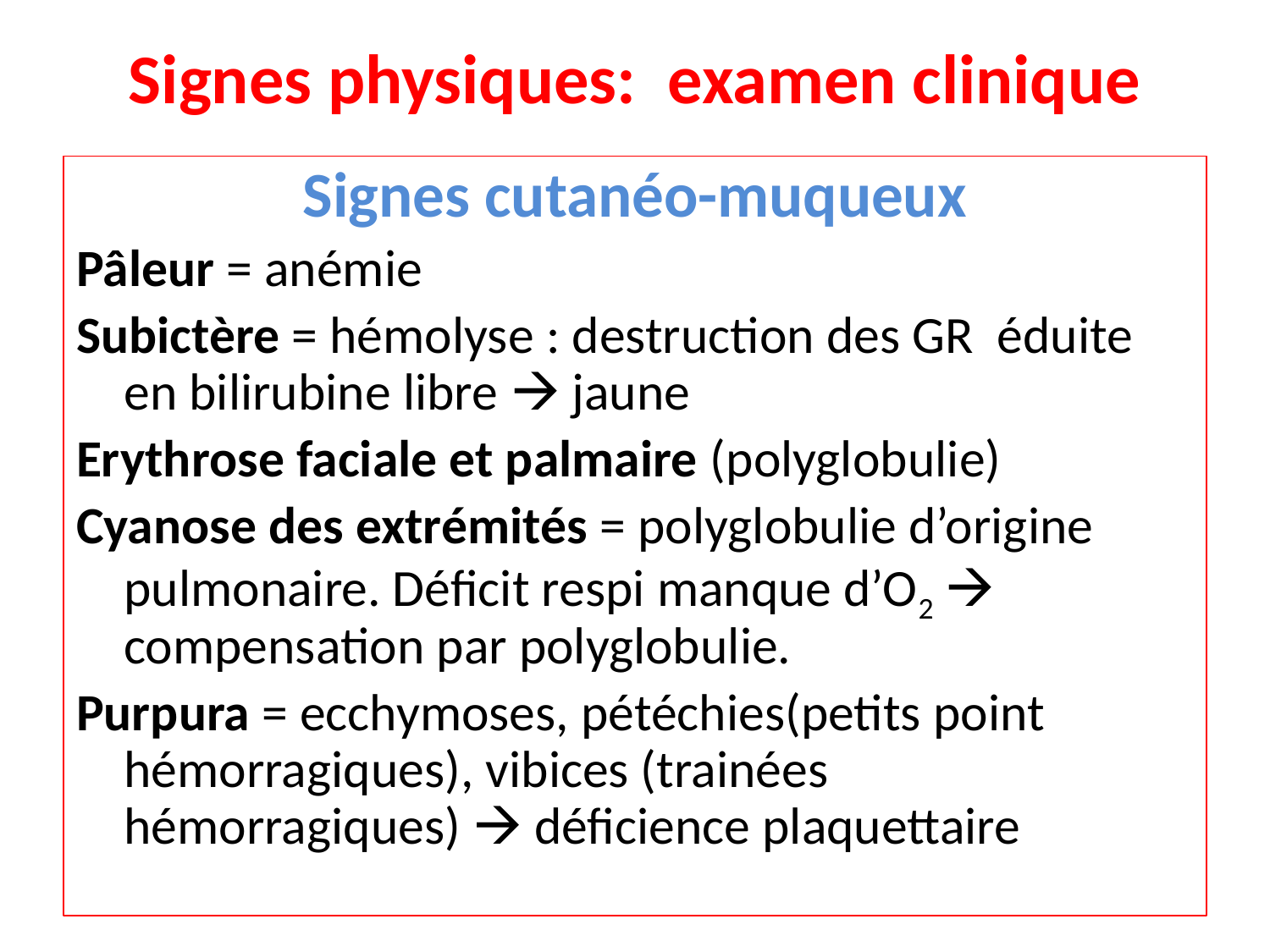

# Signes physiques:  examen clinique
Signes cutanéo-muqueux
Pâleur = anémie
Subictère = hémolyse : destruction des GR  éduite en bilirubine libre 🡪 jaune
Erythrose faciale et palmaire (polyglobulie)
Cyanose des extrémités = polyglobulie d’origine pulmonaire. Déficit respi manque d’O2 🡪 compensation par polyglobulie.
Purpura = ecchymoses, pétéchies(petits point hémorragiques), vibices (trainées hémorragiques) 🡪 déficience plaquettaire